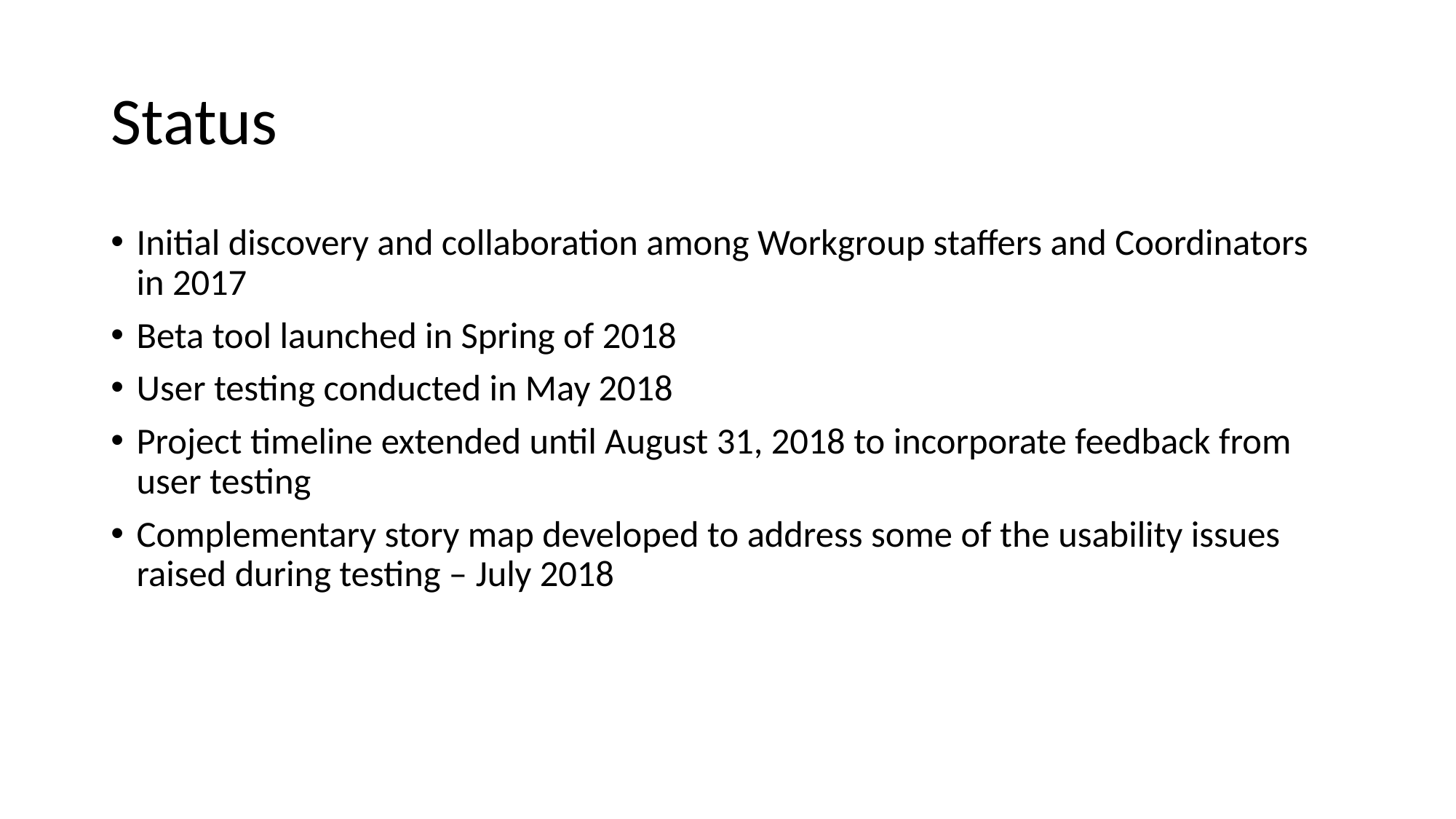

# Status
Initial discovery and collaboration among Workgroup staffers and Coordinators in 2017
Beta tool launched in Spring of 2018
User testing conducted in May 2018
Project timeline extended until August 31, 2018 to incorporate feedback from user testing
Complementary story map developed to address some of the usability issues raised during testing – July 2018